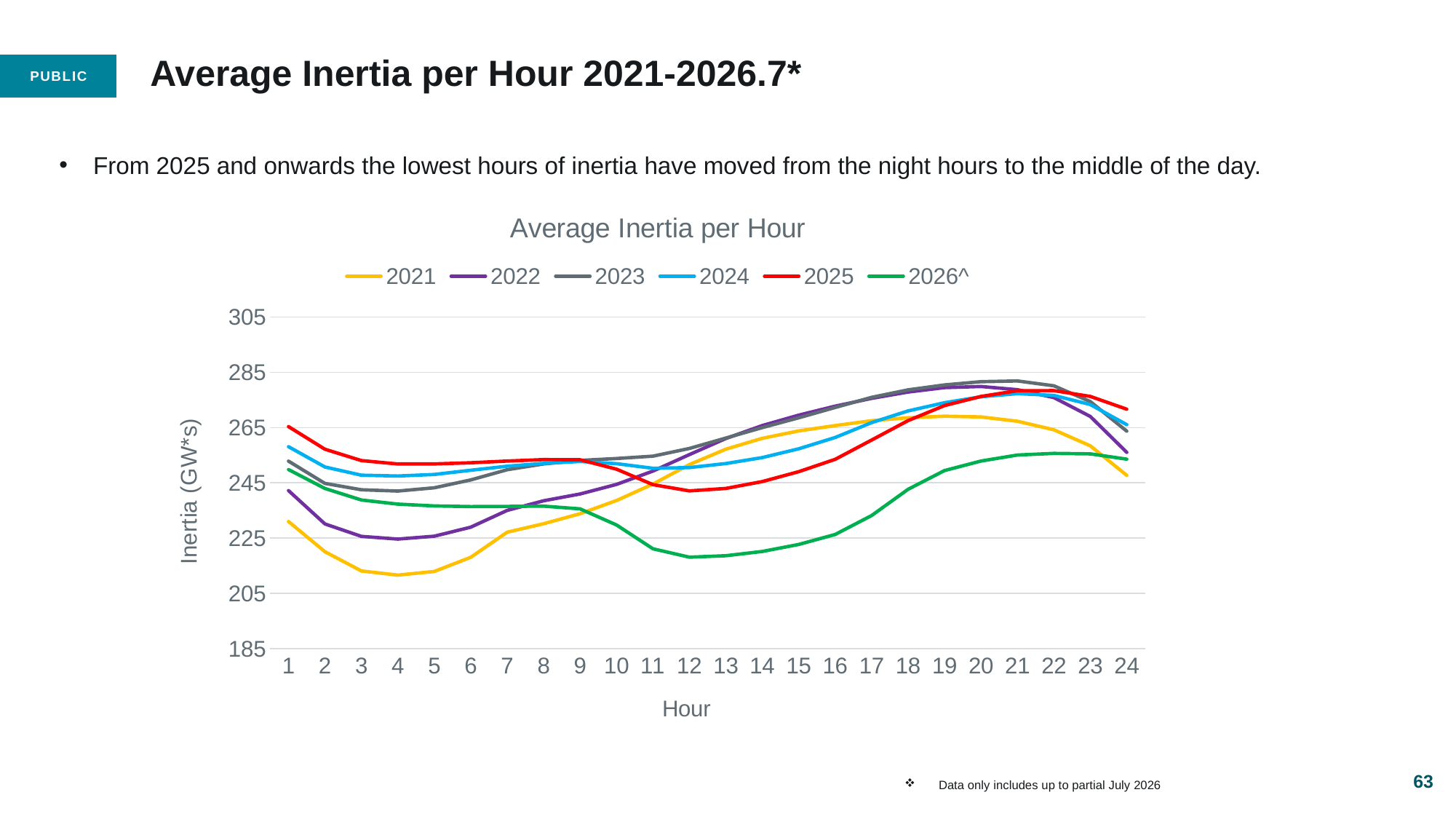

# Average Inertia per Hour 2021-2026.7*
From 2025 and onwards the lowest hours of inertia have moved from the night hours to the middle of the day.

### Chart: Average Inertia per Hour

| Category | 2021 | 2022 | 2023 | 2024 | 2025 | 2026^ |
|---|---|---|---|---|---|---|
63
Data only includes up to partial July 2026